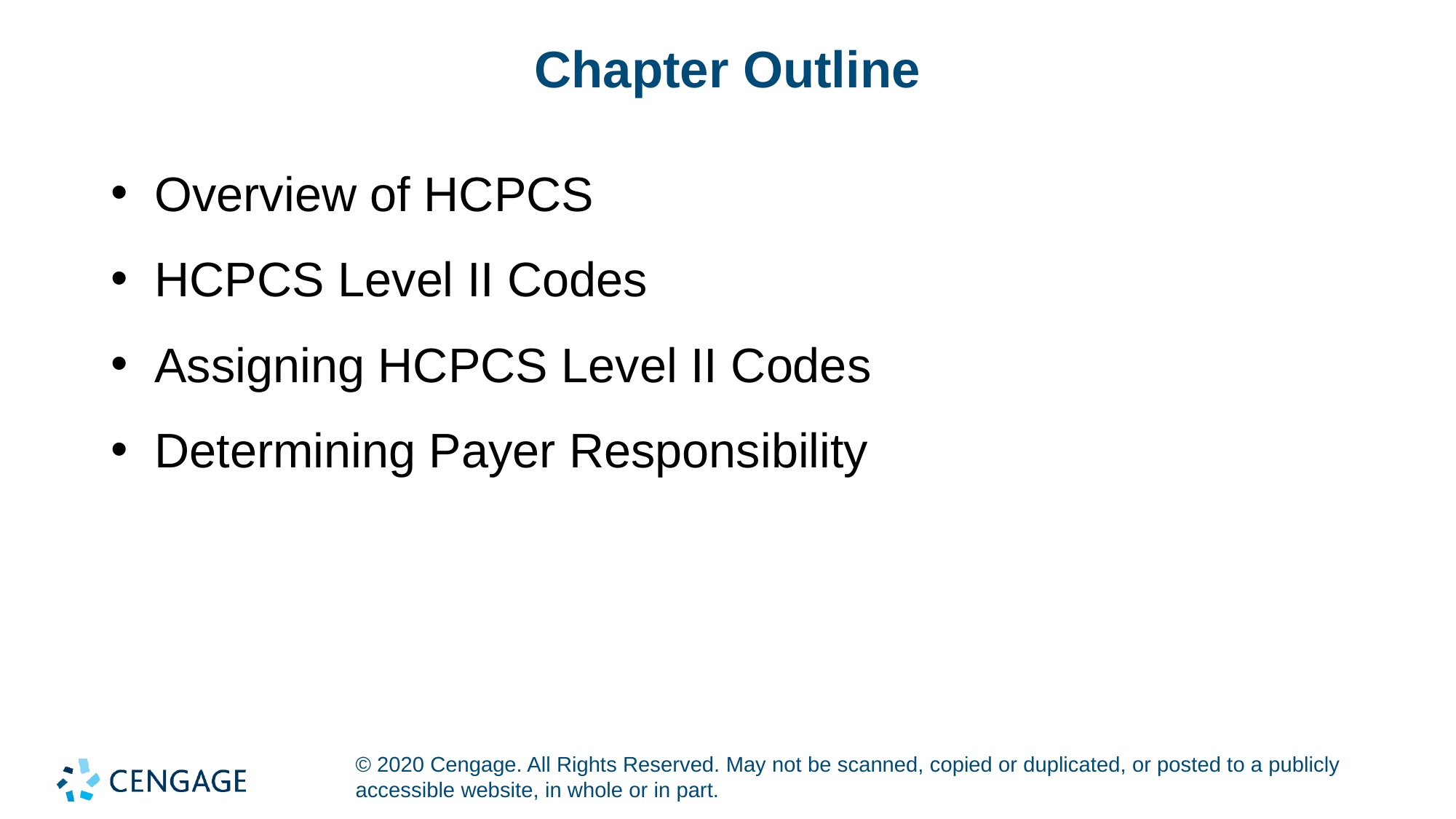

# Chapter Outline
Overview of HCPCS
HCPCS Level II Codes
Assigning HCPCS Level II Codes
Determining Payer Responsibility